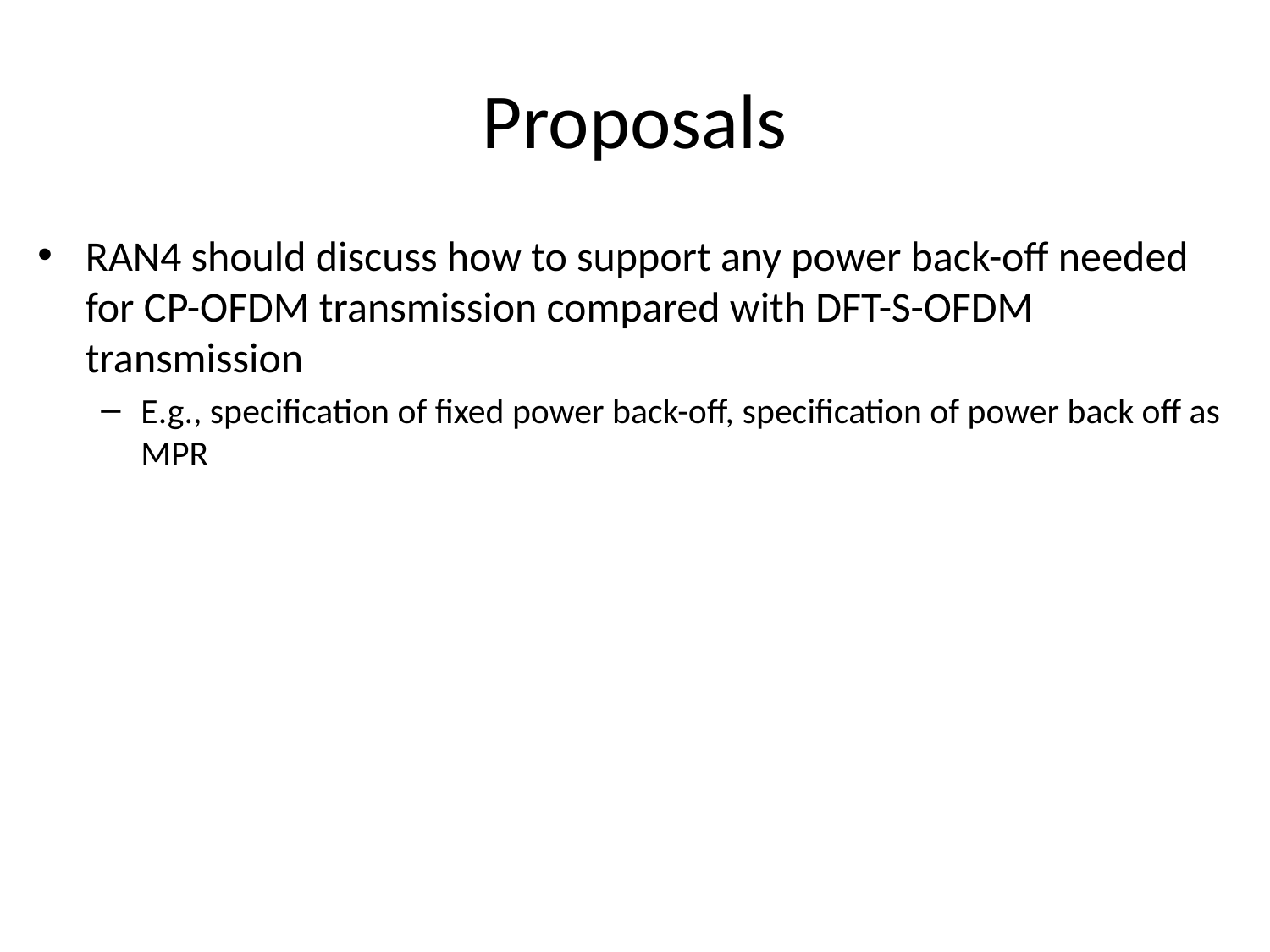

# Proposals
RAN4 should discuss how to support any power back-off needed for CP-OFDM transmission compared with DFT-S-OFDM transmission
E.g., specification of fixed power back-off, specification of power back off as MPR